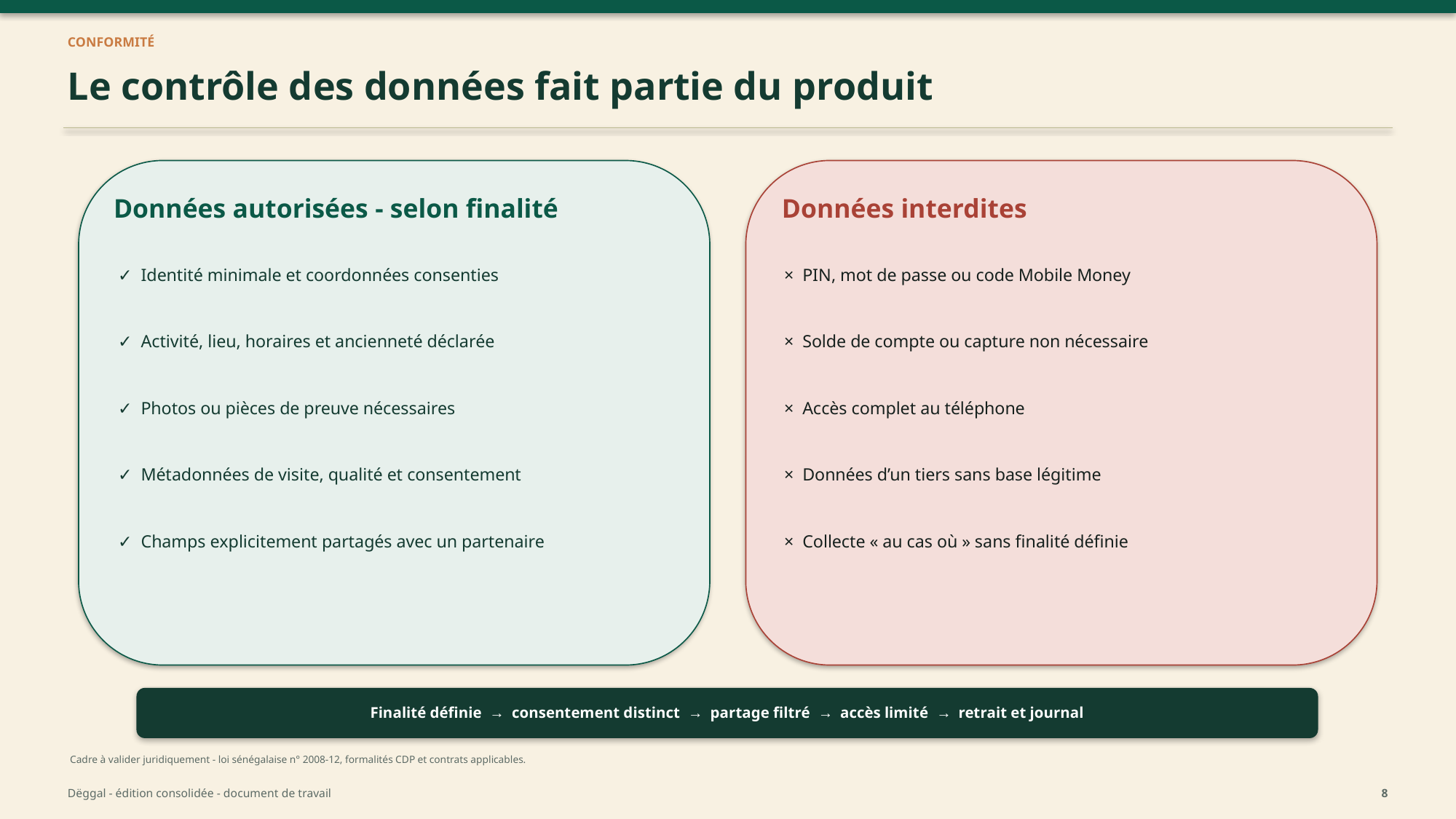

CONFORMITÉ
Le contrôle des données fait partie du produit

Données autorisées - selon finalité
Données interdites
✓  Identité minimale et coordonnées consenties
×  PIN, mot de passe ou code Mobile Money
✓  Activité, lieu, horaires et ancienneté déclarée
×  Solde de compte ou capture non nécessaire
✓  Photos ou pièces de preuve nécessaires
×  Accès complet au téléphone
✓  Métadonnées de visite, qualité et consentement
×  Données d’un tiers sans base légitime
✓  Champs explicitement partagés avec un partenaire
×  Collecte « au cas où » sans finalité définie

Finalité définie  →  consentement distinct  →  partage filtré  →  accès limité  →  retrait et journal
Cadre à valider juridiquement - loi sénégalaise n° 2008-12, formalités CDP et contrats applicables.
Dëggal - édition consolidée - document de travail
8